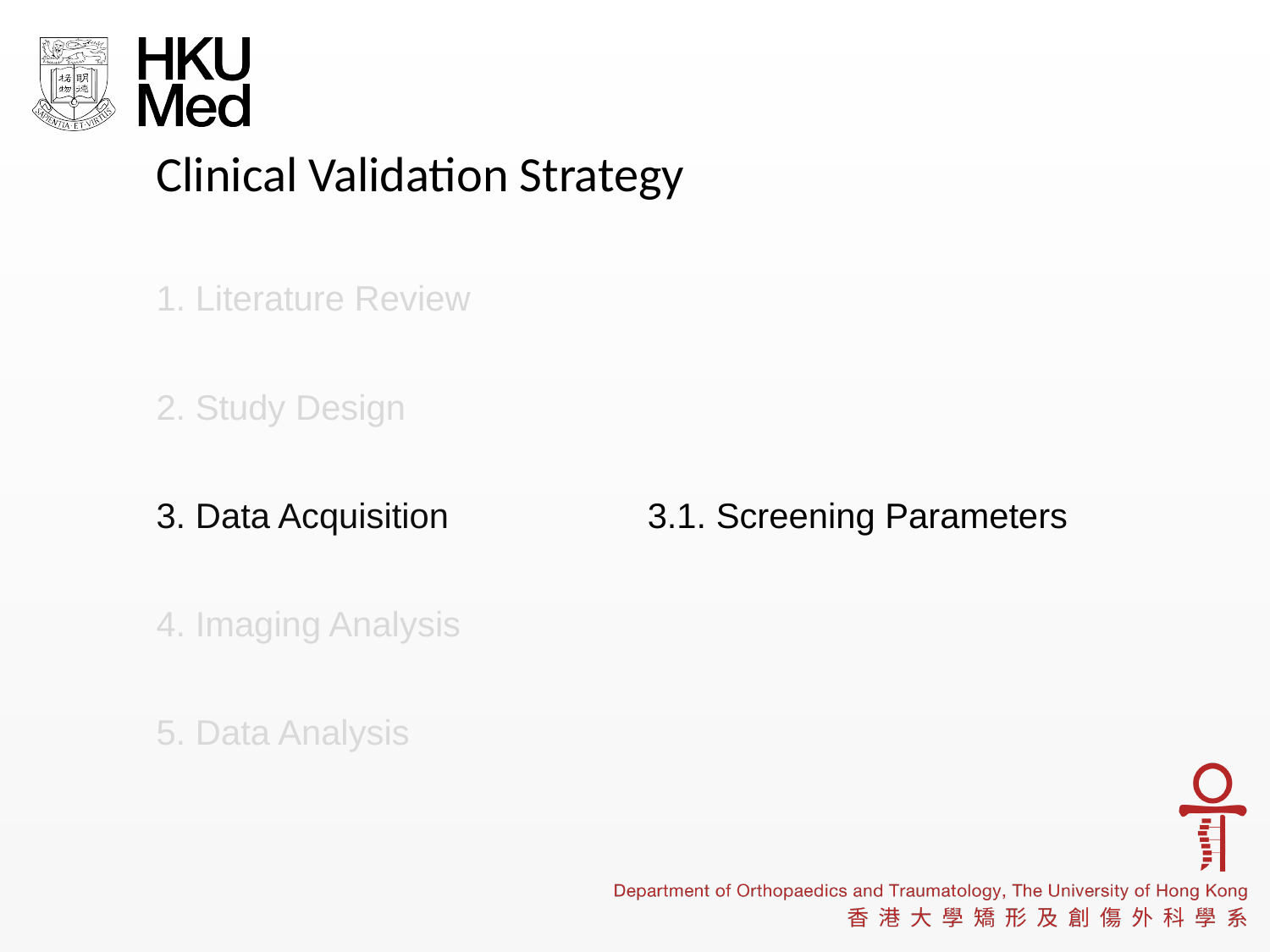

# Clinical Validation Strategy
1. Literature Review
2. Study Design
3. Data Acquisition
3.1. Screening Parameters
4. Imaging Analysis
5. Data Analysis